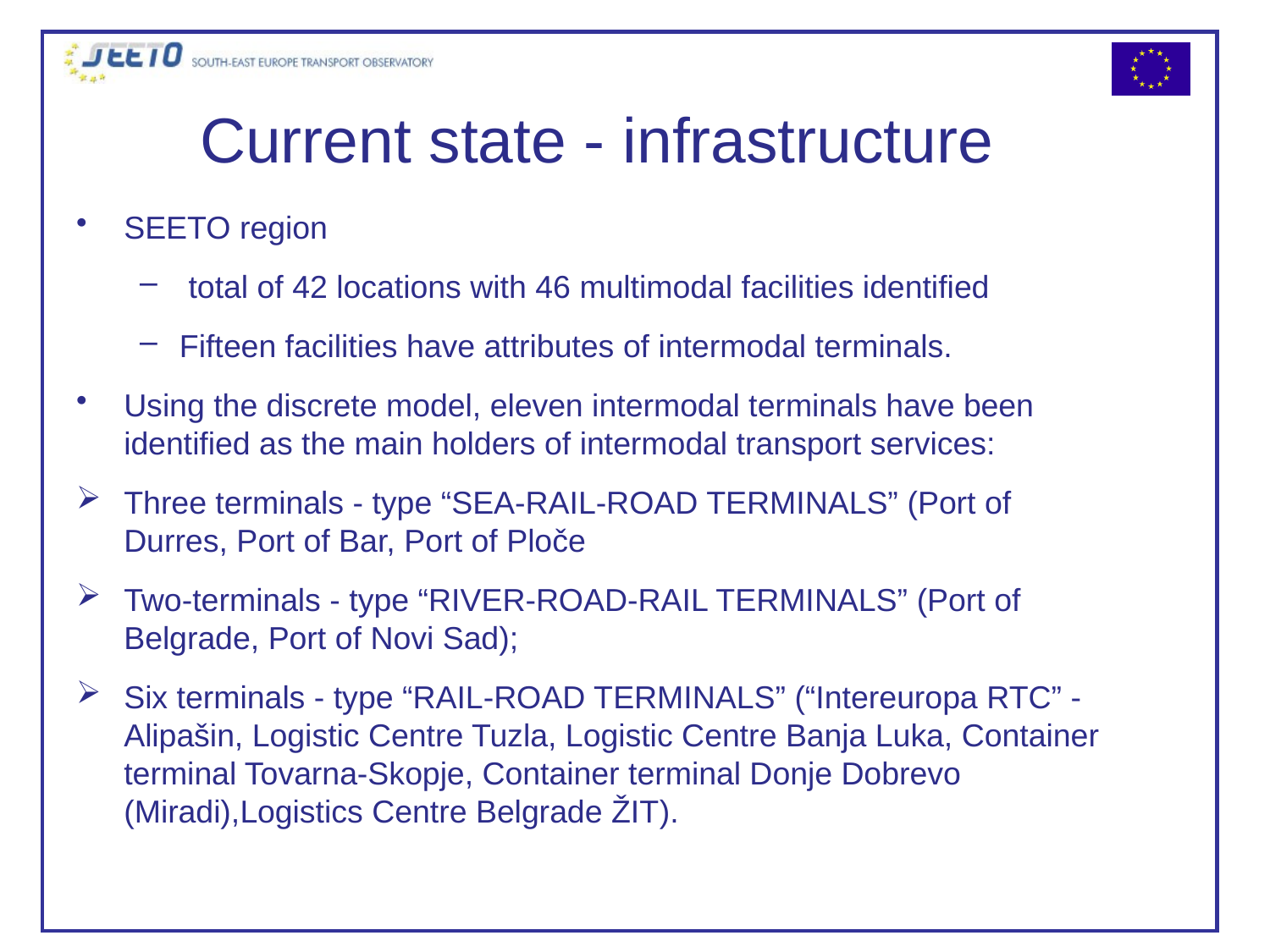

# Current state - infrastructure
SEETO region
 total of 42 locations with 46 multimodal facilities identified
Fifteen facilities have attributes of intermodal terminals.
Using the discrete model, eleven intermodal terminals have been identified as the main holders of intermodal transport services:
Three terminals - type “SEA-RAIL-ROAD TERMINALS” (Port of Durres, Port of Bar, Port of Ploče
Two-terminals - type “RIVER-ROAD-RAIL TERMINALS” (Port of Belgrade, Port of Novi Sad);
Six terminals - type “RAIL-ROAD TERMINALS” (“Intereuropa RTC” - Alipašin, Logistic Centre Tuzla, Logistic Centre Banja Luka, Container terminal Tovarna-Skopje, Container terminal Donje Dobrevo (Miradi),Logistics Centre Belgrade ŽIT).